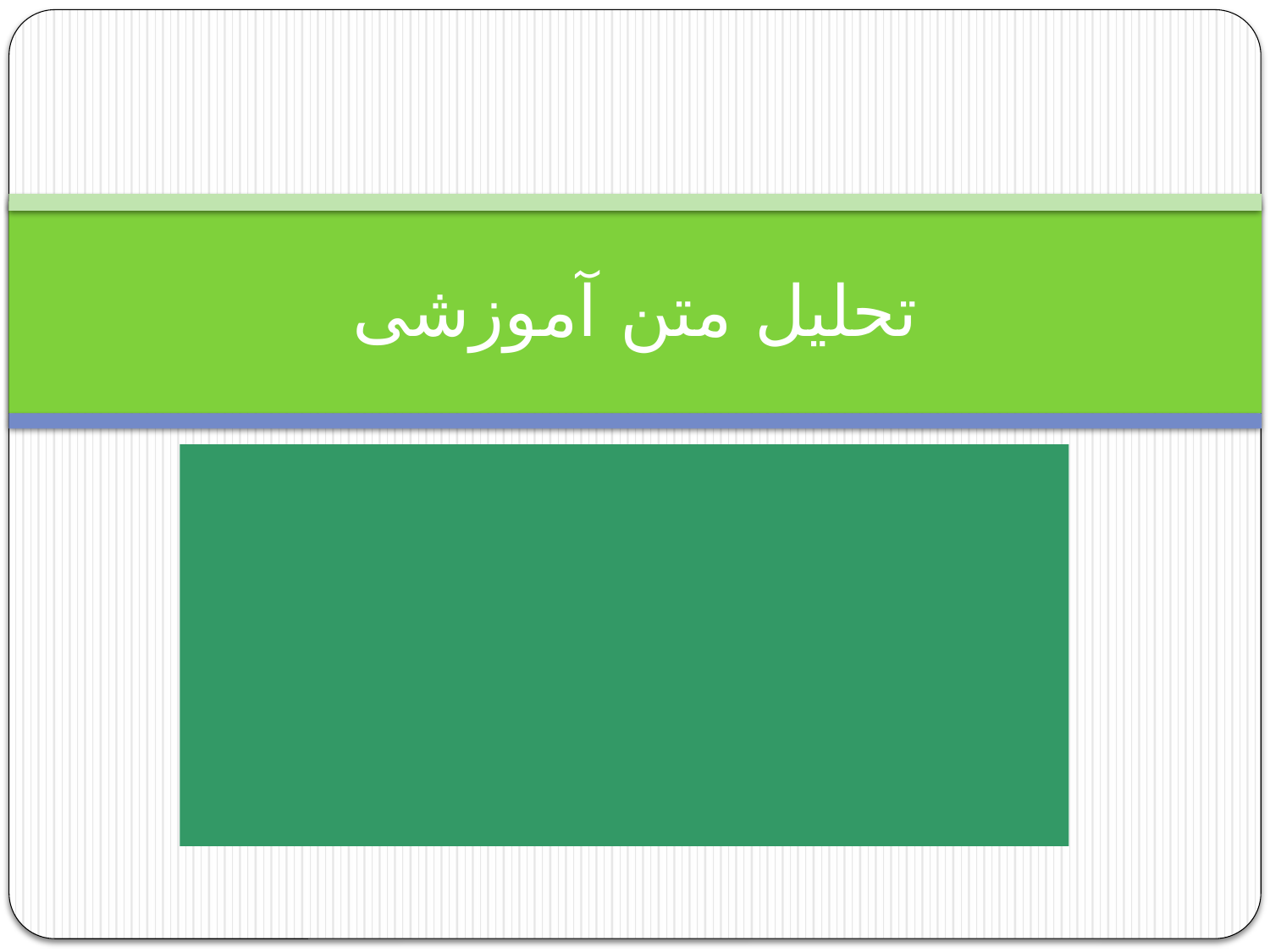

# تحلیل متن آموزشی
نتایج مناسب و با ارزش کدامند؟
یاد گیری چه چیزی کلیدی و مطلوب است؟
دانش آموزان  قرار است به چه درکی دست پیداکنند؟
چه ایده ی کلیدی/ پرسش اساسی می تواند تمام محتوای پیش بینی شده را پوشش دهد؟